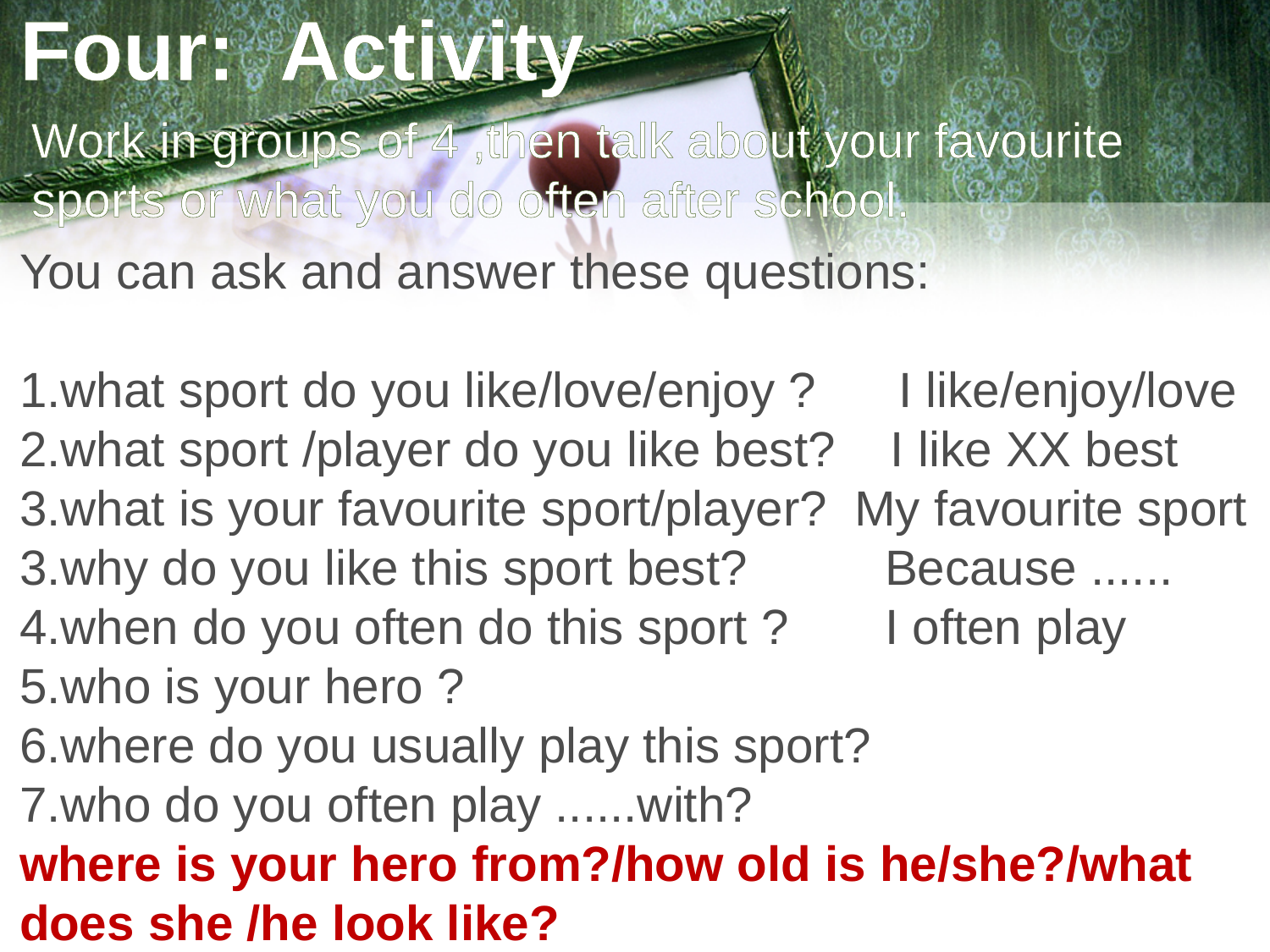

Four:  Activity
Work in groups of 4 ,then talk about your favourite sports or what you do often after school.
You can ask and answer these questions:

1.what sport do you like/love/enjoy ?      I like/enjoy/love
2.what sport /player do you like best?    I like XX best
3.what is your favourite sport/player?  My favourite sport
3.why do you like this sport best?          Because ......
4.when do you often do this sport ?       I often play
5.who is your hero ?
6.where do you usually play this sport?
7.who do you often play ......with?
where is your hero from?/how old is he/she?/what does she /he look like?